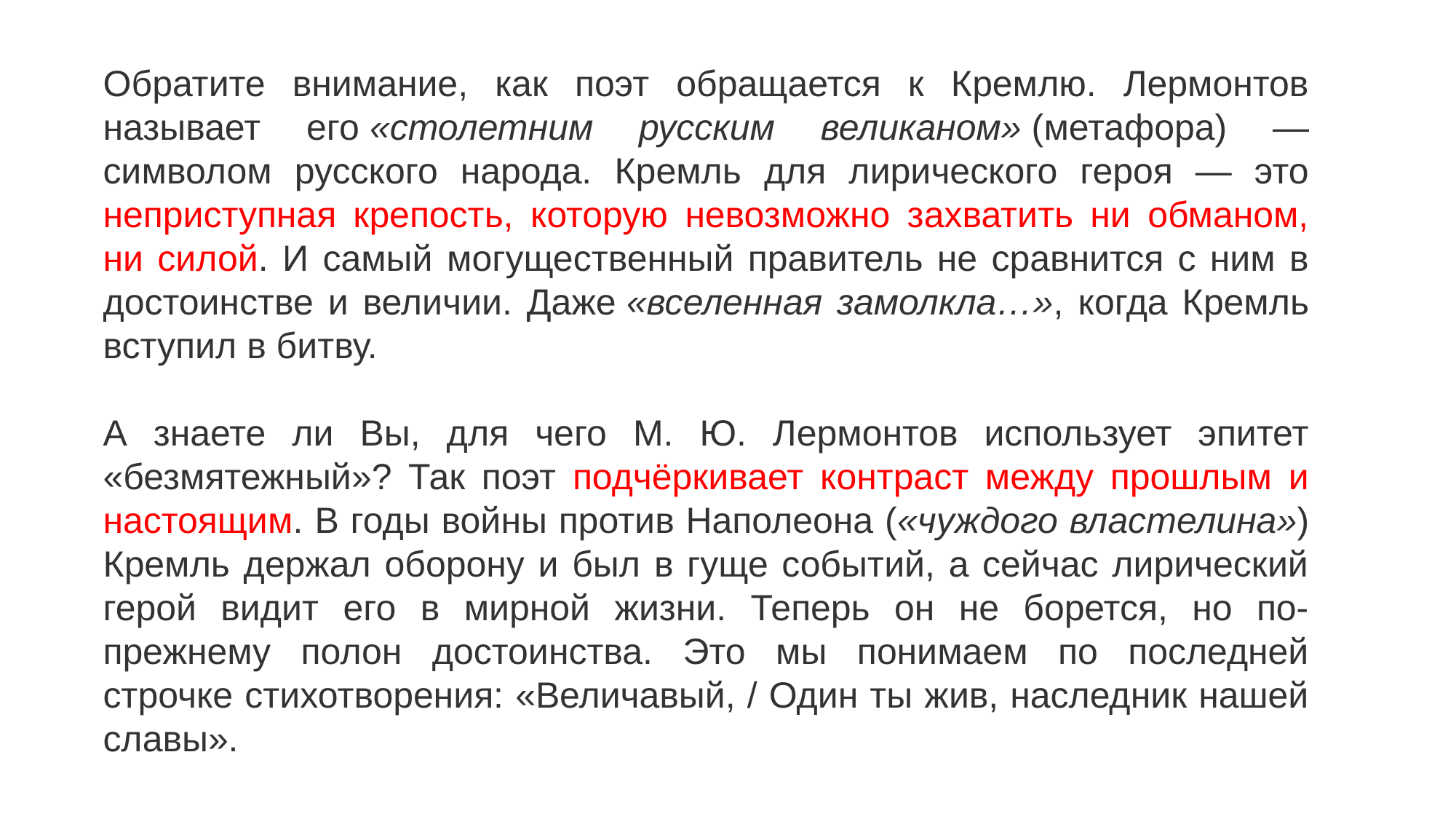

Обратите внимание, как поэт обращается к Кремлю. Лермонтов называет его «столетним русским великаном» (метафора) — символом русского народа. Кремль для лирического героя — это неприступная крепость, которую невозможно захватить ни обманом, ни силой. И самый могущественный правитель не сравнится с ним в достоинстве и величии. Даже «вселенная замолкла…», когда Кремль вступил в битву.

А знаете ли Вы, для чего М. Ю. Лермонтов использует эпитет «безмятежный»? Так поэт подчёркивает контраст между прошлым и настоящим. В годы войны против Наполеона («чуждого властелина») Кремль держал оборону и был в гуще событий, а сейчас лирический герой видит его в мирной жизни. Теперь он не борется, но по-прежнему полон достоинства. Это мы понимаем по последней строчке стихотворения: «Величавый, / Один ты жив, наследник нашей славы».